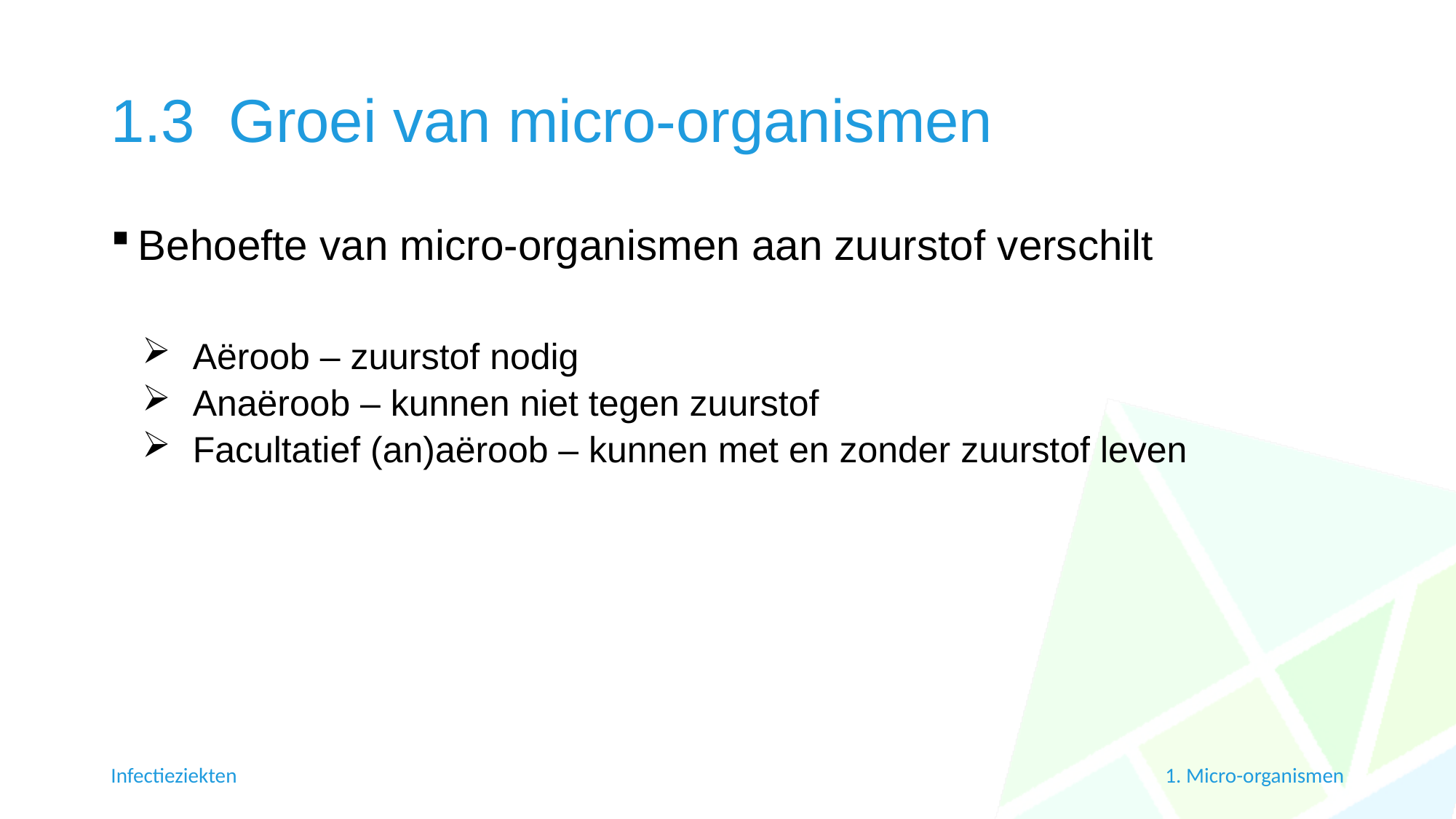

# 1.3  Groei van micro-organismen
Behoefte van micro-organismen aan zuurstof verschilt

Aëroob – zuurstof nodig
Anaëroob – kunnen niet tegen zuurstof
Facultatief (an)aëroob – kunnen met en zonder zuurstof leven
Infectieziekten
1. Micro-organismen